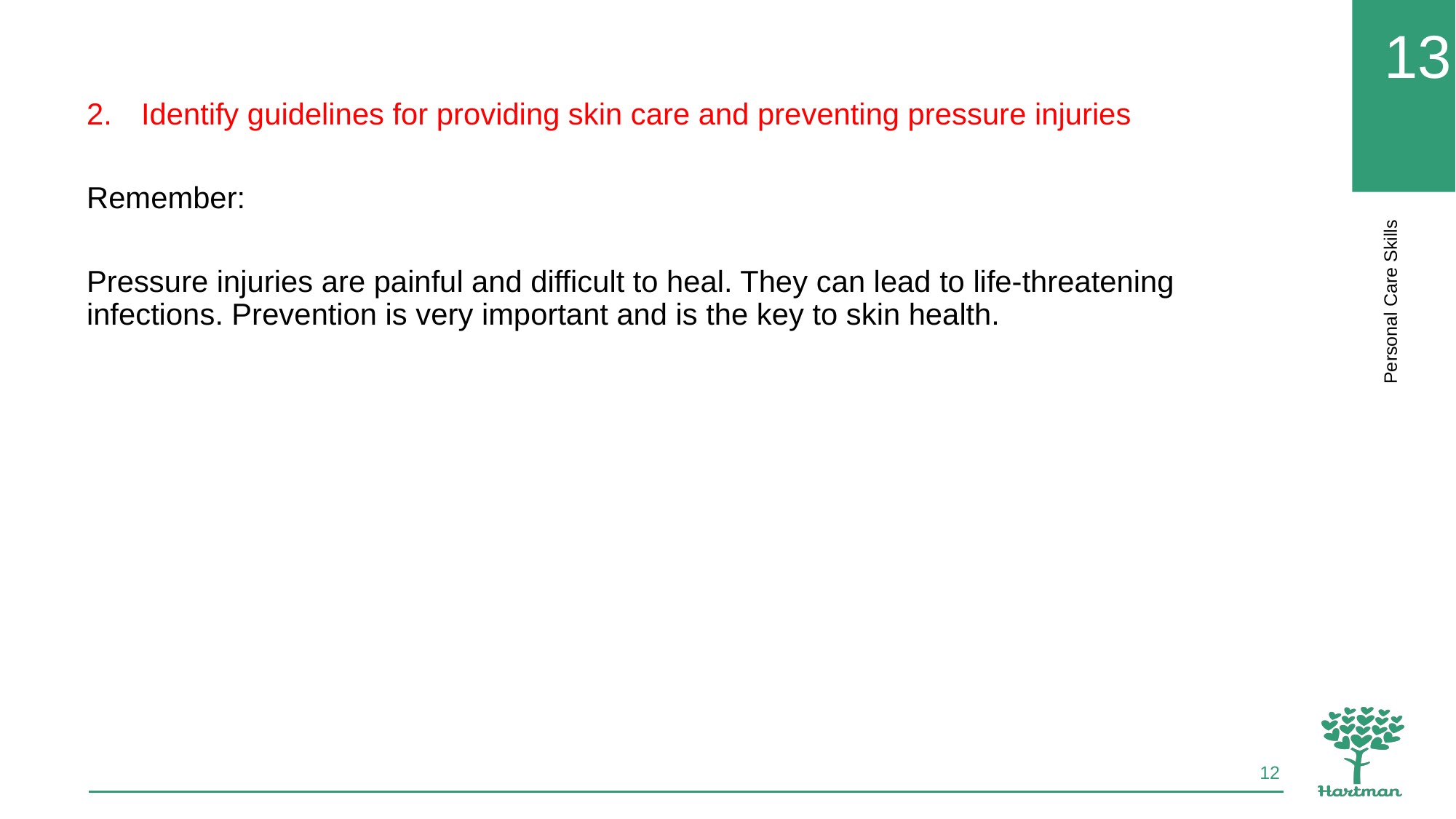

Identify guidelines for providing skin care and preventing pressure injuries

Remember:

Pressure injuries are painful and difficult to heal. They can lead to life-threatening infections. Prevention is very important and is the key to skin health.

12